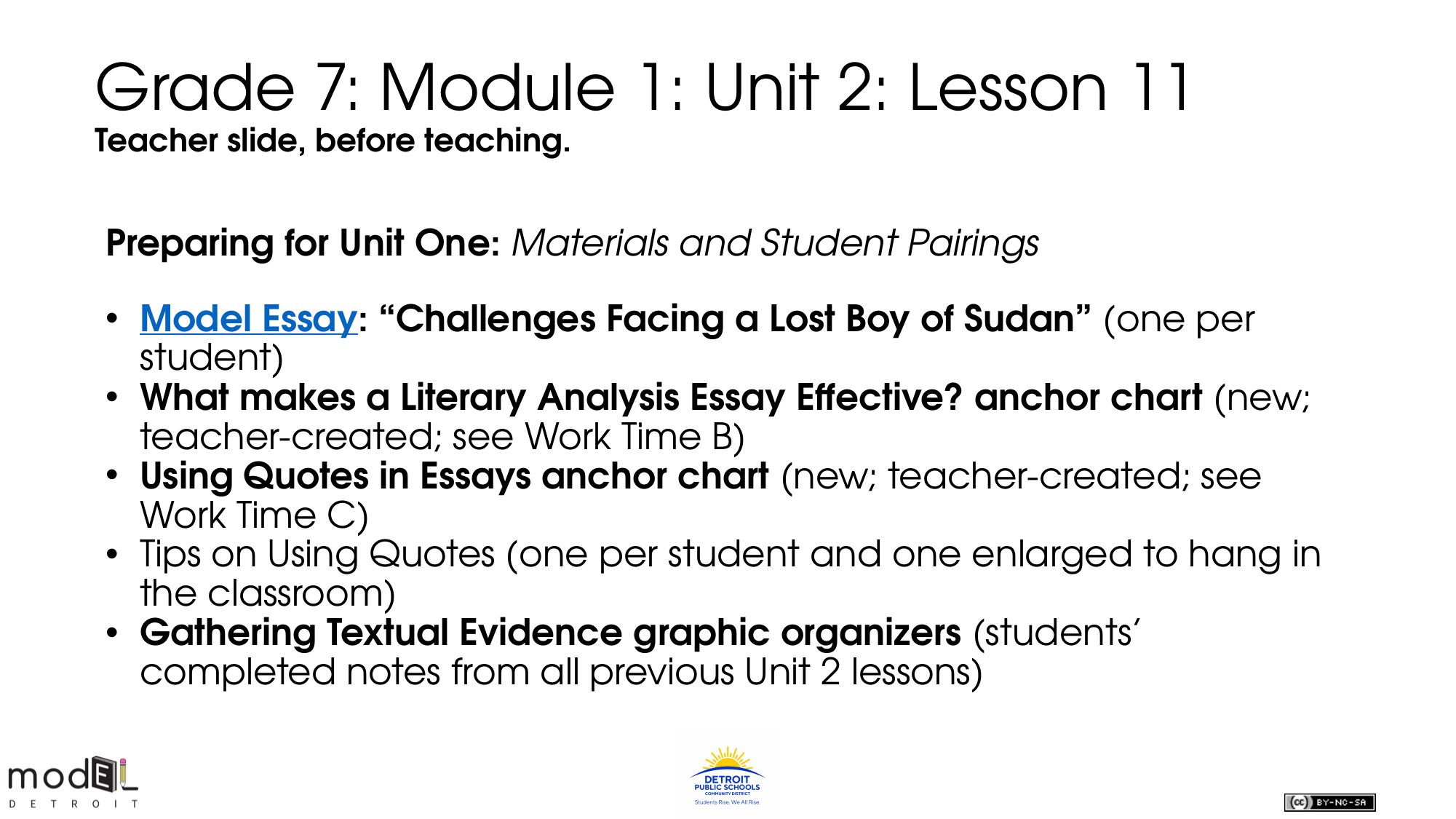

Grade 7: Module 1: Unit 2: Lesson 11
Teacher slide, before teaching.
Preparing for Unit One: Materials and Student Pairings

Model Essay: “Challenges Facing a Lost Boy of Sudan” (one per student)
What makes a Literary Analysis Essay Effective? anchor chart (new; teacher-created; see Work Time B)
Using Quotes in Essays anchor chart (new; teacher-created; see Work Time C)
Tips on Using Quotes (one per student and one enlarged to hang in the classroom)
Gathering Textual Evidence graphic organizers (students’ completed notes from all previous Unit 2 lessons)